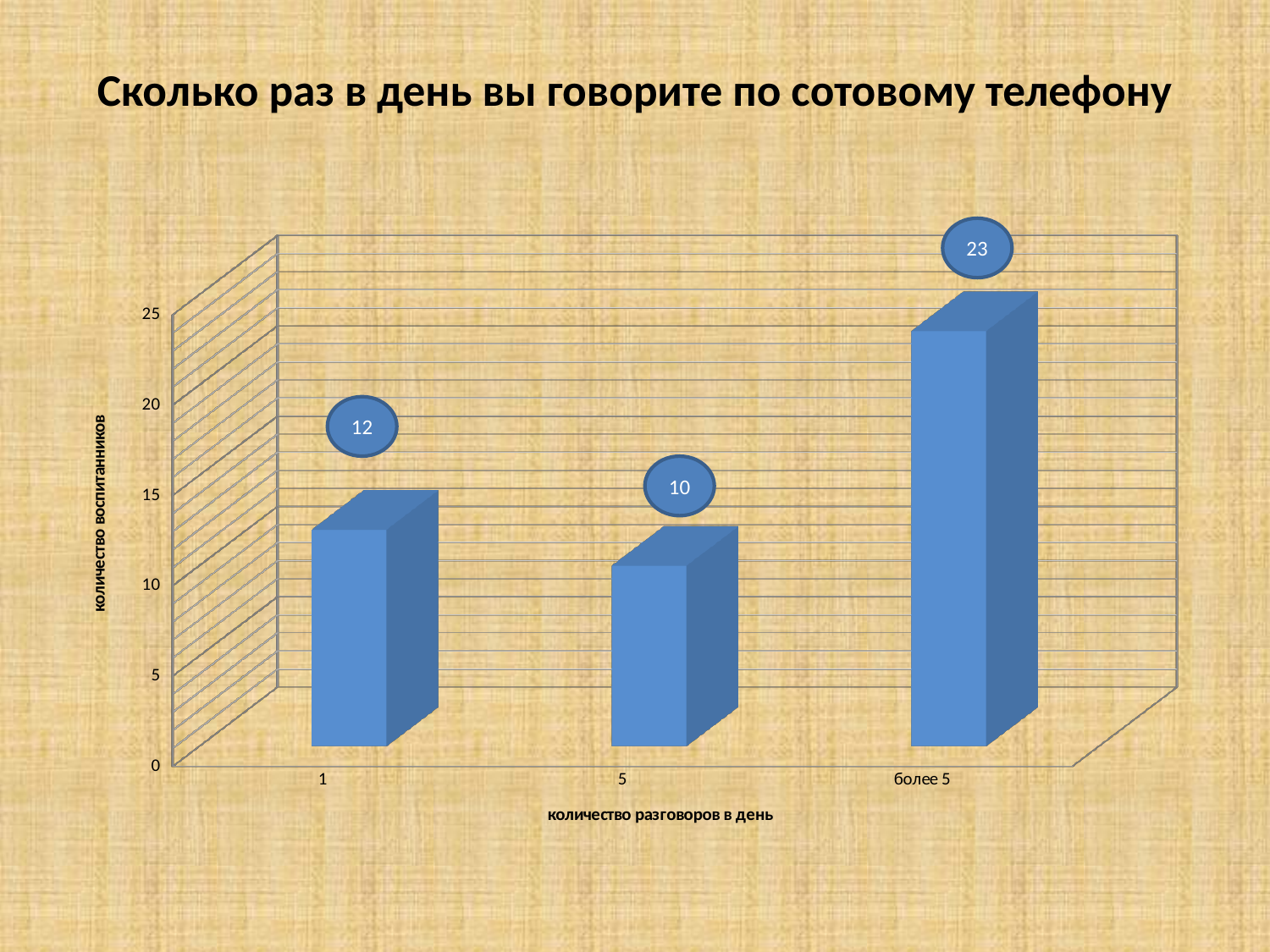

# Сколько раз в день вы говорите по сотовому телефону
23

[unsupported chart]

12
10